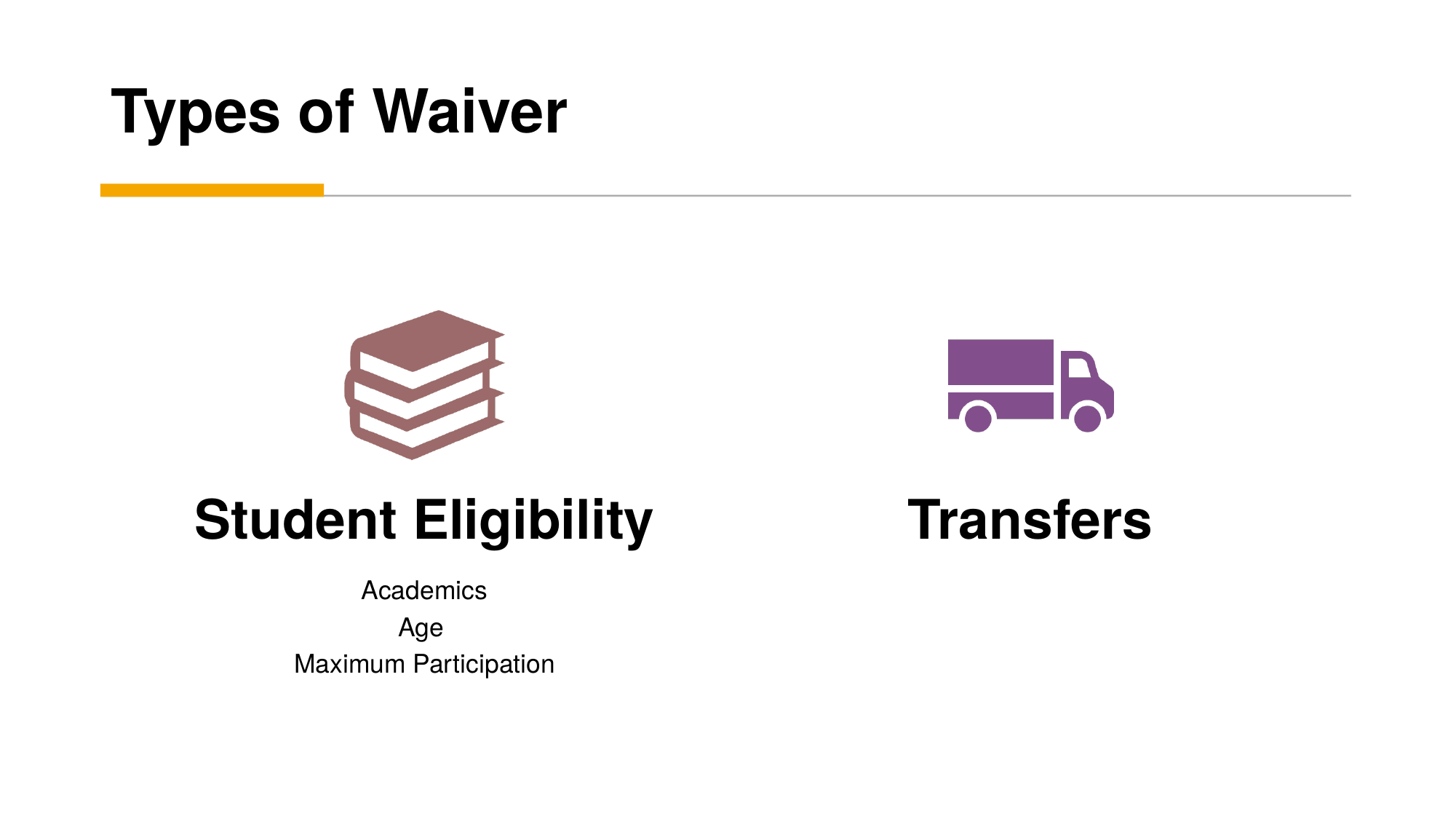

# Types of Waiver

Student Eligibility
Academics
Age
Maximum Participation
Transfers